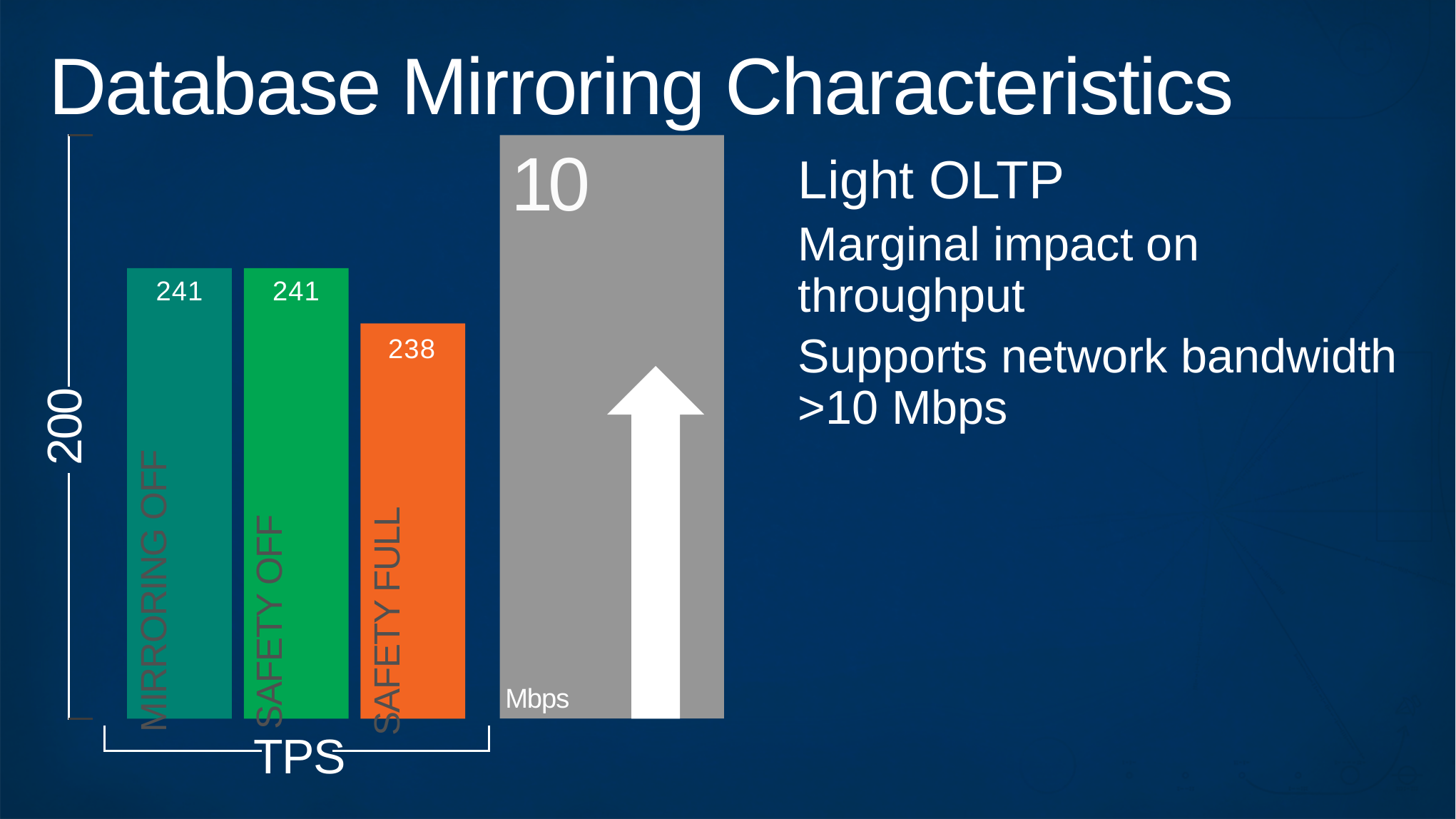

# Database Mirroring Characteristics
Mbps
10
Light OLTP
Marginal impact on throughput
Supports network bandwidth >10 Mbps

241
241
238
200

Mirroring OFF
Safety Full
Safety OFF
TPS